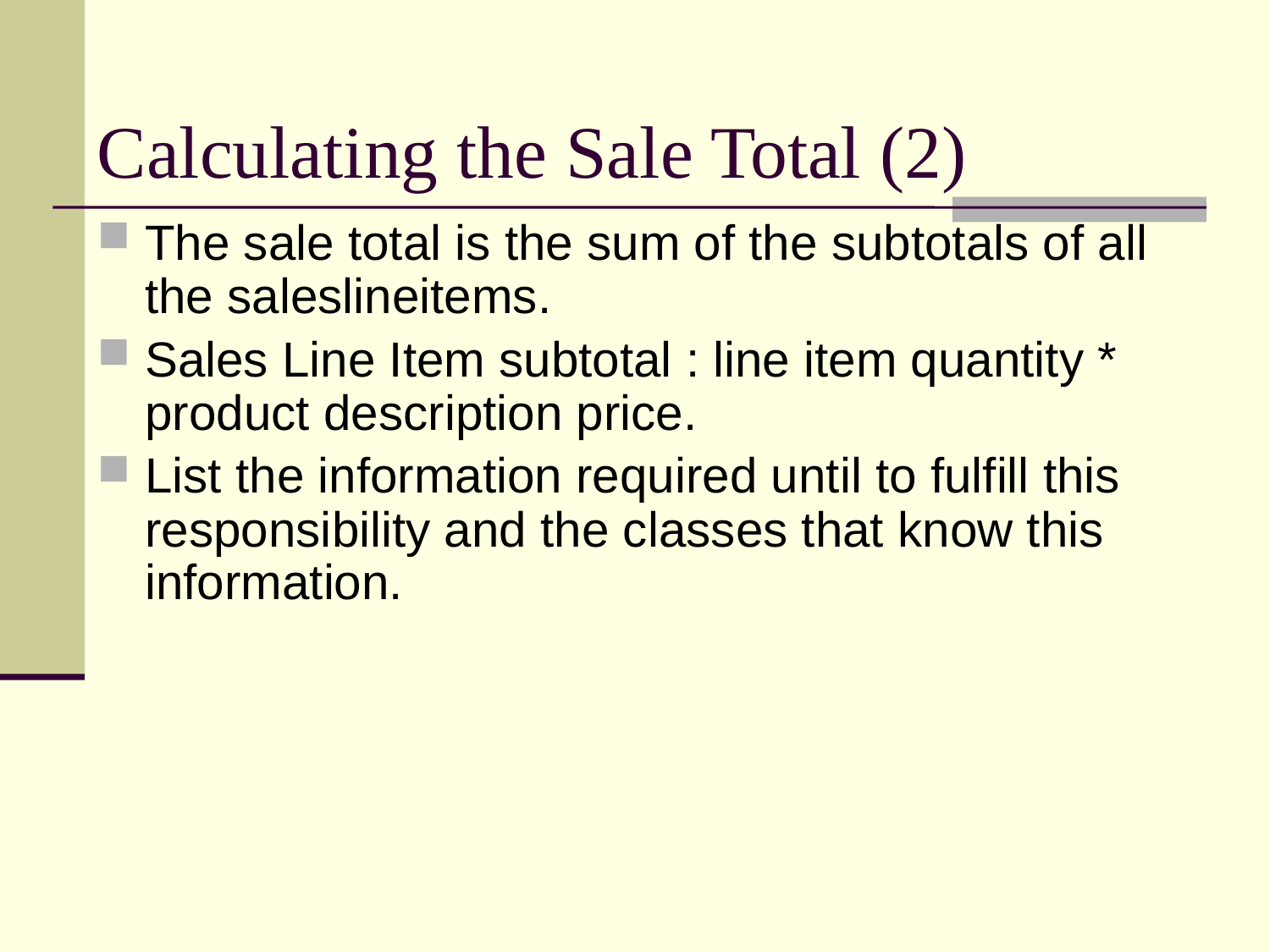

# Calculating the Sale Total (2)
The sale total is the sum of the subtotals of all the saleslineitems.
Sales Line Item subtotal : line item quantity * product description price.
List the information required until to fulfill this responsibility and the classes that know this information.